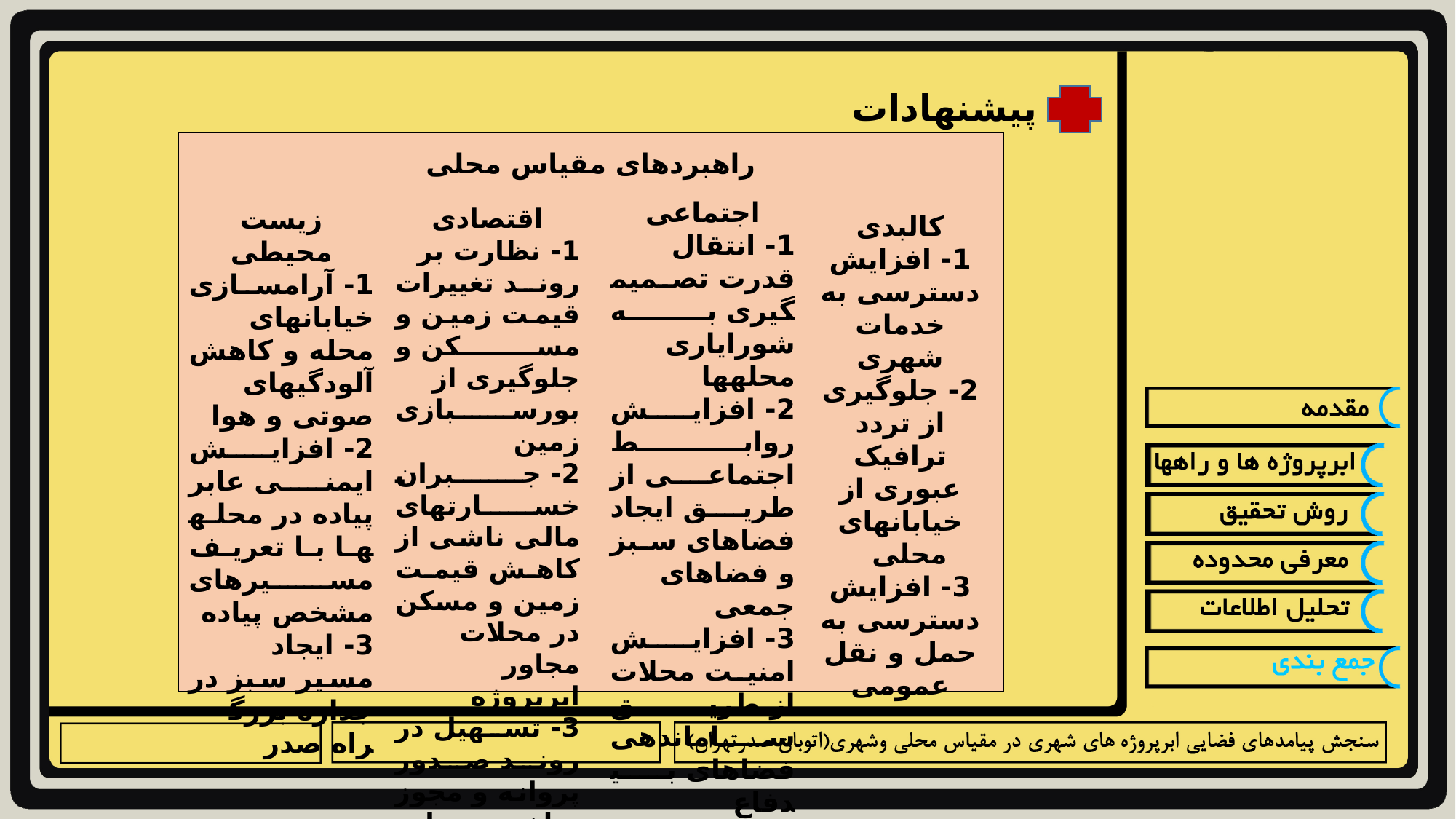

پیشنهادات

راهبردهای مقیاس محلی
اجتماعی
1- انتقال قدرت تصمیم­گیری به شورایاری محله­ها
2- افزایش روابط اجتماعی از طریق ایجاد فضاهای سبز و فضاهای جمعی
3- افزایش امنیت محلات از طریق ساماندهی فضاهای بی­دفاع
4- ایجاد انگیزه در ساکنین محله­ها
زیست محیطی
1- آرام­سازی خیابان­های محله و کاهش آلودگی­های صوتی و هوا
2- افزایش ایمنی عابر پیاده در محله­ها با تعریف مسیرهای مشخص پیاده
3- ایجاد مسیر سبز در جداره بزرگ­راه صدر
اقتصادی
1- نظارت بر روند تغییرات قیمت زمین و مسکن و جلوگیری از بورس­بازی زمین
2- جبران خسارت­های مالی ناشی از کاهش قیمت زمین و مسکن در محلات مجاور ابرپروژه
3- تسهیل در روند صدور پروانه و مجوز ساخت و ساز
کالبدی
1- افزایش دسترسی به خدمات شهری
2- جلوگیری از تردد ترافیک عبوری از خیابان­های محلی
3- افزایش دسترسی به حمل و نقل عمومی